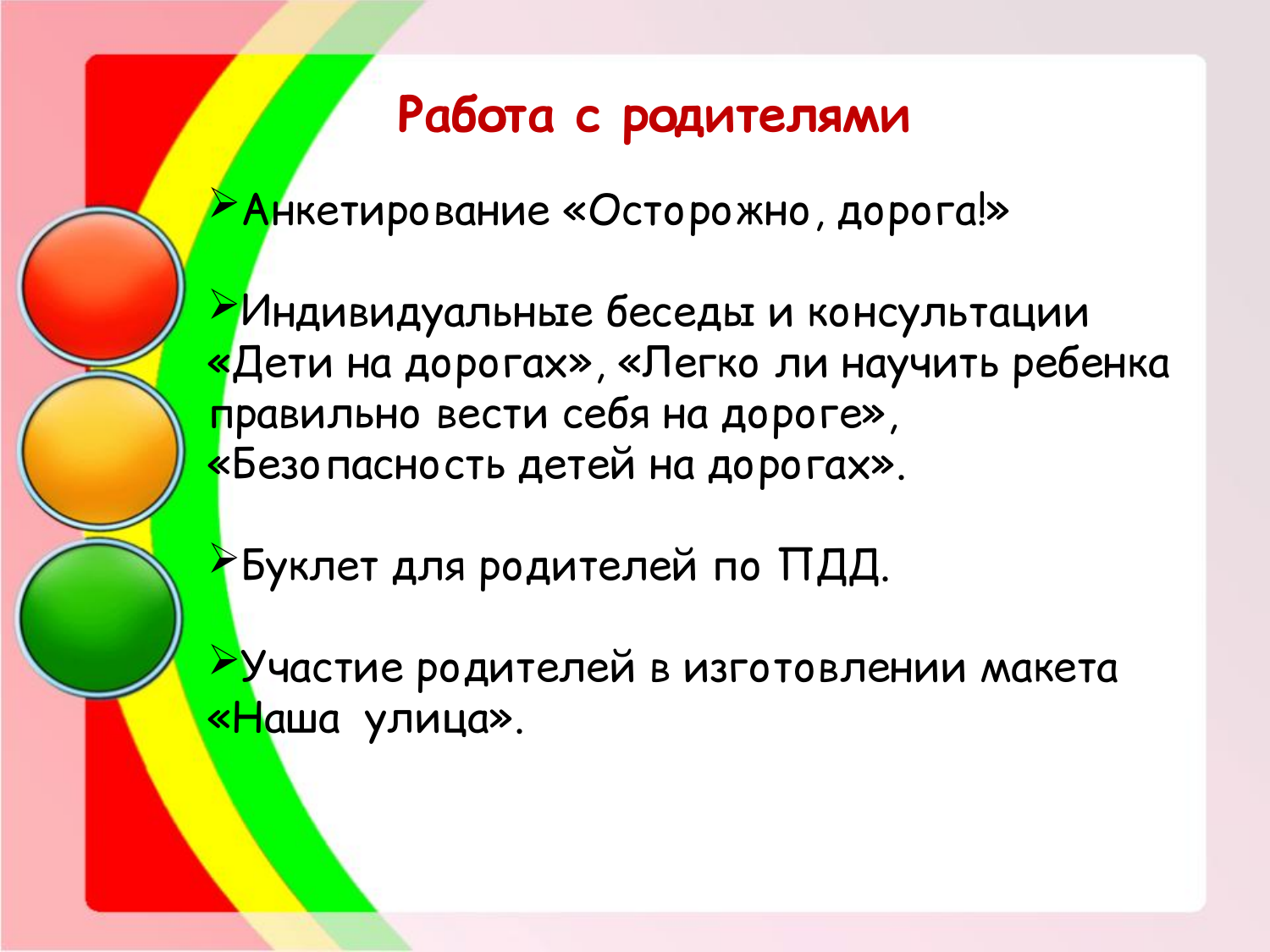

Работа с родителями
Анкетирование «Осторожно, дорога!»

Индивидуальные беседы и консультации «Дети на дорогах», «Легко ли научить ребенка правильно вести себя на дороге», «Безопасность детей на дорогах».

Буклет для родителей по ПДД.

Участие родителей в изготовлении макета «Наша  улица».